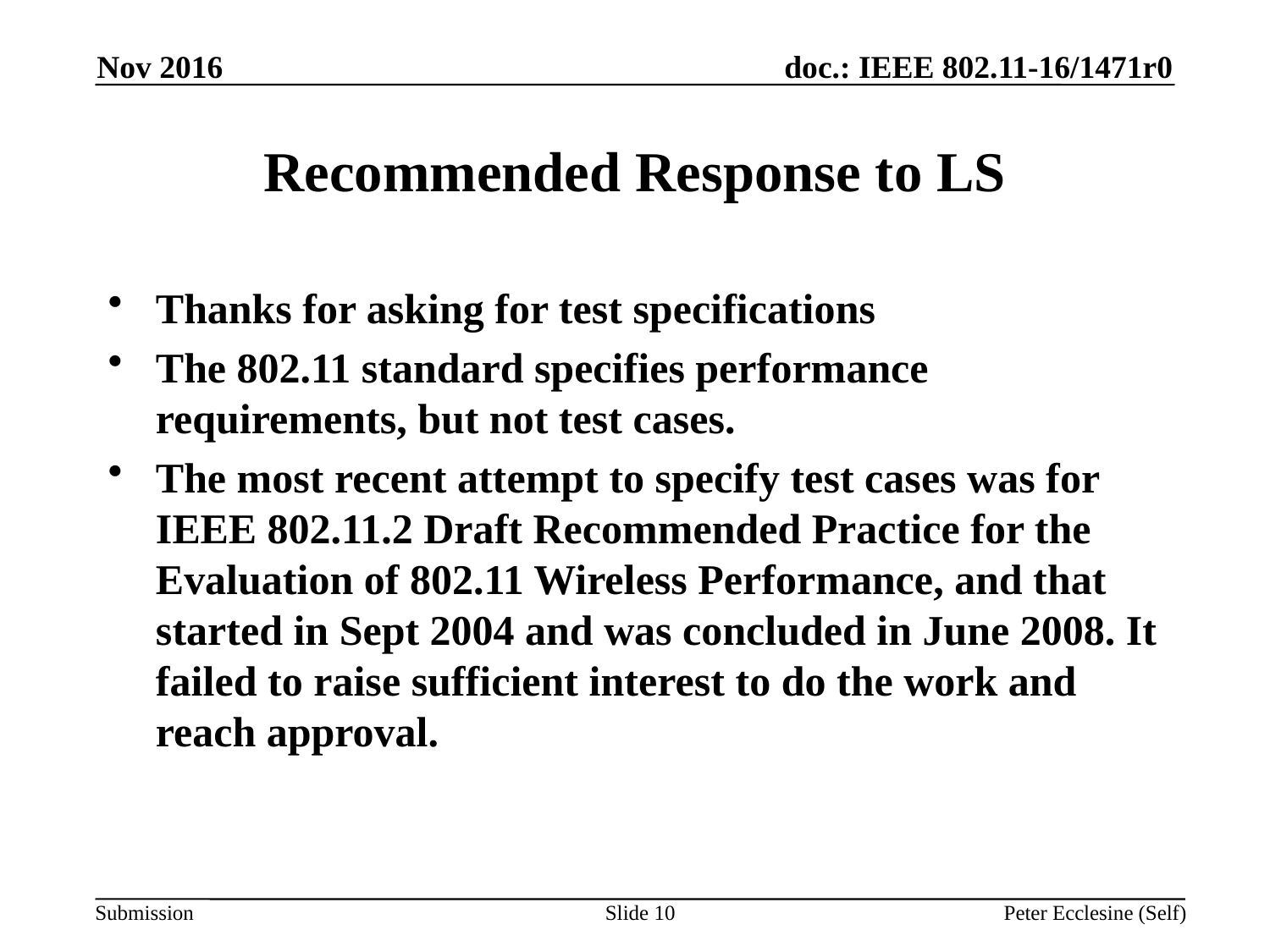

Nov 2016
# Recommended Response to LS
Thanks for asking for test specifications
The 802.11 standard specifies performance requirements, but not test cases.
The most recent attempt to specify test cases was for IEEE 802.11.2 Draft Recommended Practice for the Evaluation of 802.11 Wireless Performance, and that started in Sept 2004 and was concluded in June 2008. It failed to raise sufficient interest to do the work and reach approval.
Slide 10
Peter Ecclesine (Self)